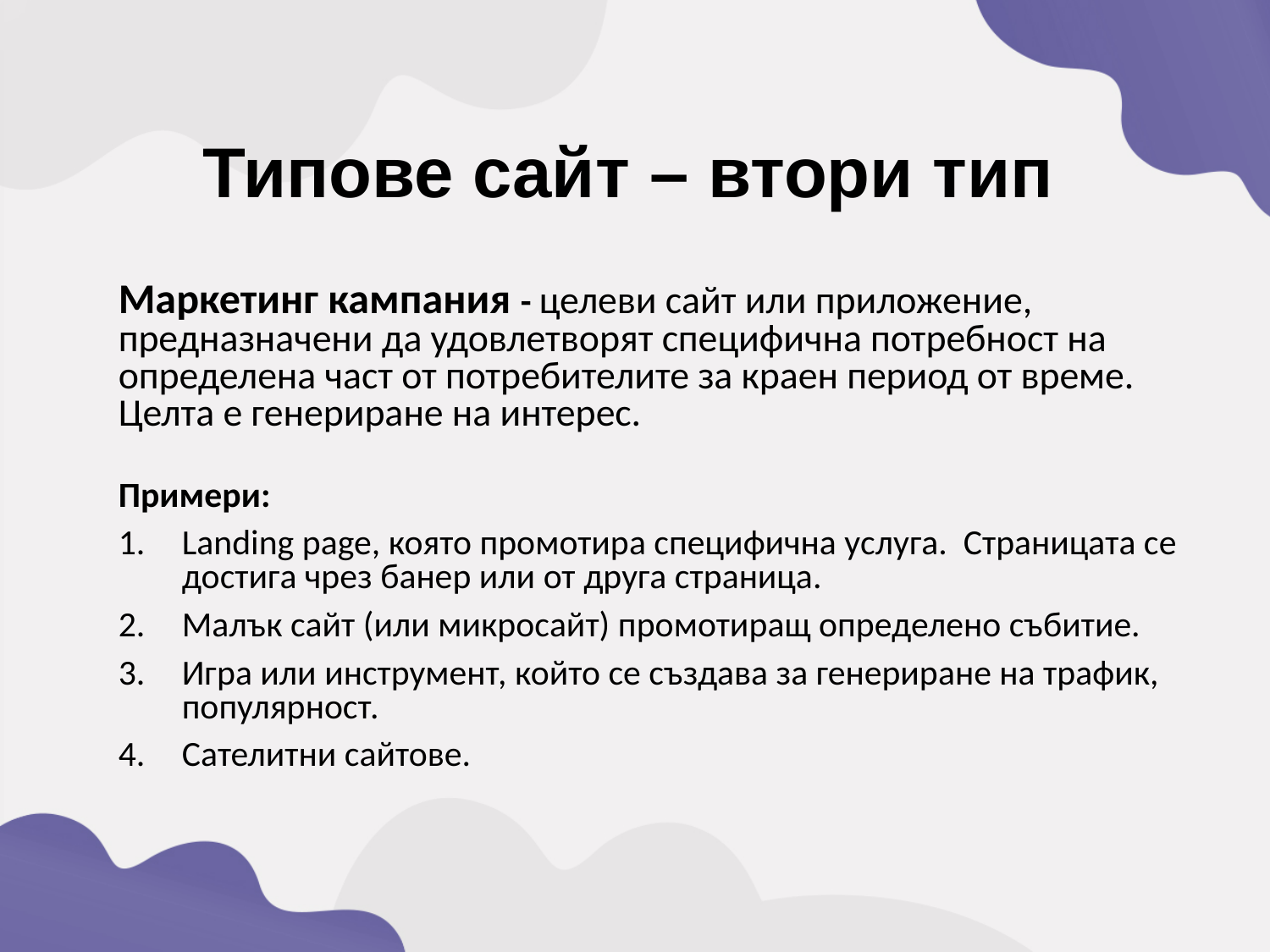

Типове сайт – втори тип

Маркетинг кампания - целеви сайт или приложение, предназначени да удовлетворят специфична потребност на определена част от потребителите за краен период от време. Целта е генериране на интерес.

Примери:
Landing page, която промотира специфична услуга.  Страницата се достига чрез банер или от друга страница.
Малък сайт (или микросайт) промотиращ определено събитие.
Игра или инструмент, който се създава за генериране на трафик, популярност.
Сателитни сайтове.